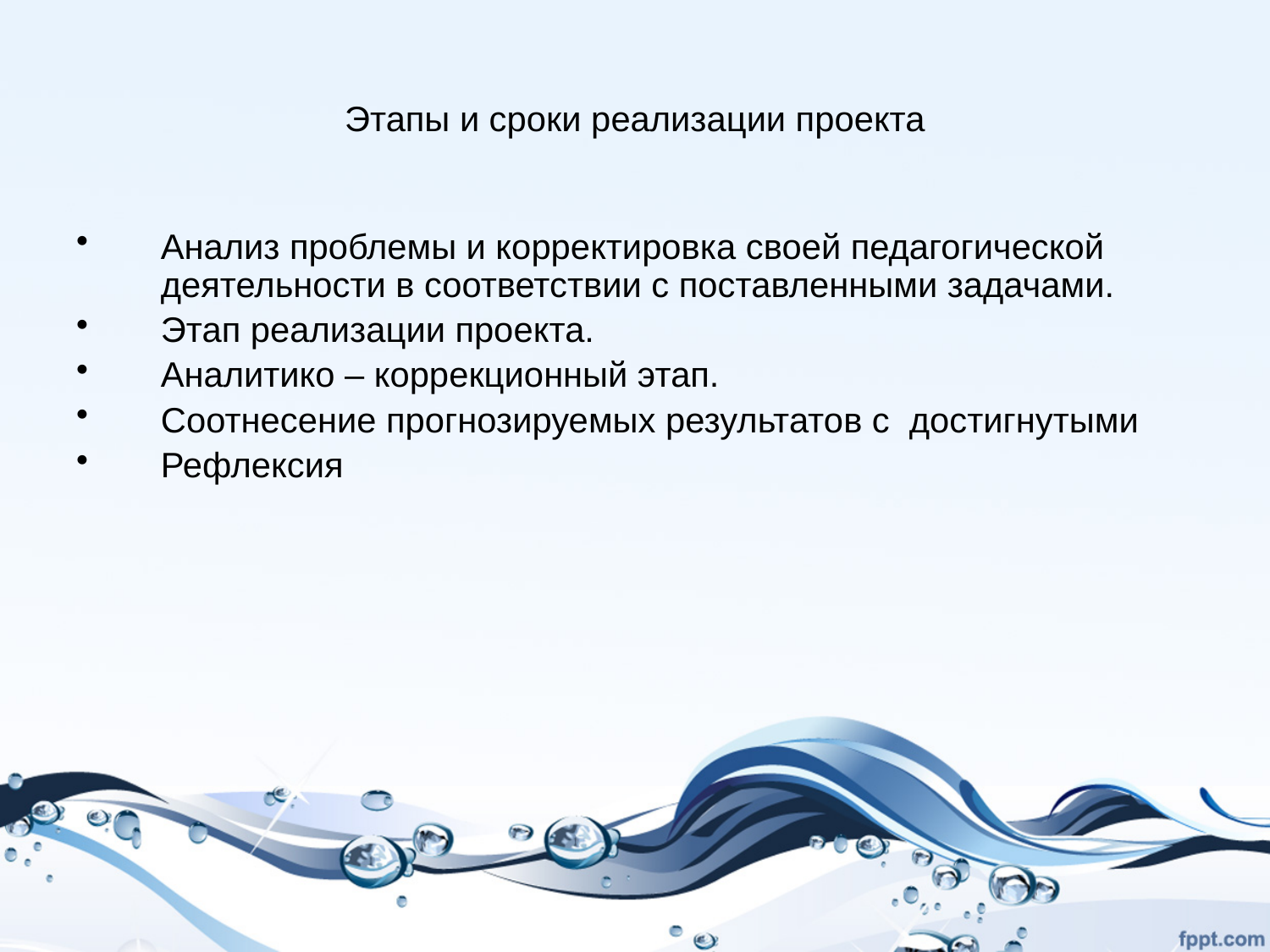

# Этапы и сроки реализации проекта
Анализ проблемы и корректировка своей педагогической деятельности в соответствии с поставленными задачами.
Этап реализации проекта.
Аналитико – коррекционный этап.
Соотнесение прогнозируемых результатов с  достигнутыми
Рефлексия